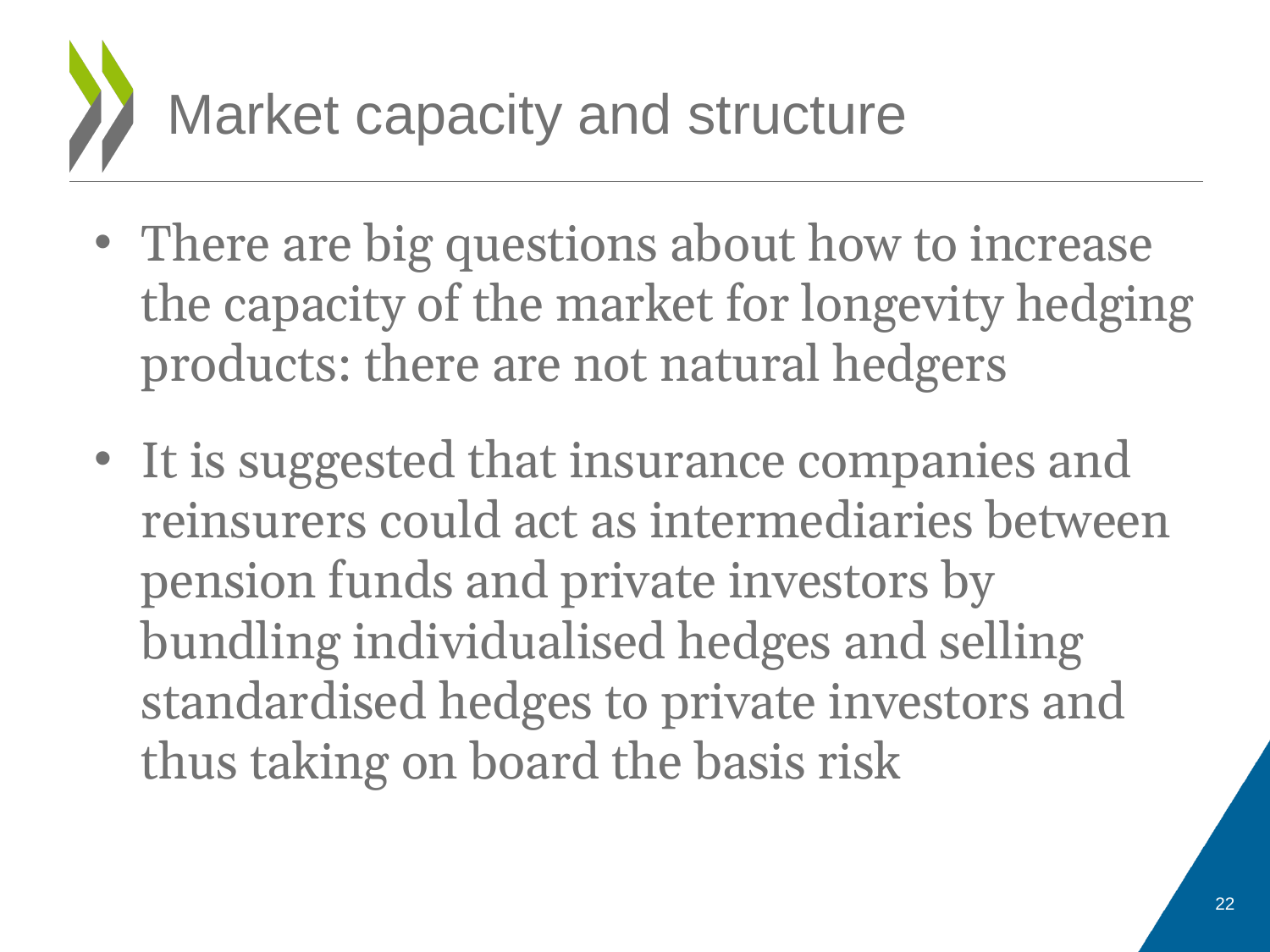

# Market capacity and structure
There are big questions about how to increase the capacity of the market for longevity hedging products: there are not natural hedgers

It is suggested that insurance companies and reinsurers could act as intermediaries between pension funds and private investors by bundling individualised hedges and selling standardised hedges to private investors and thus taking on board the basis risk
22